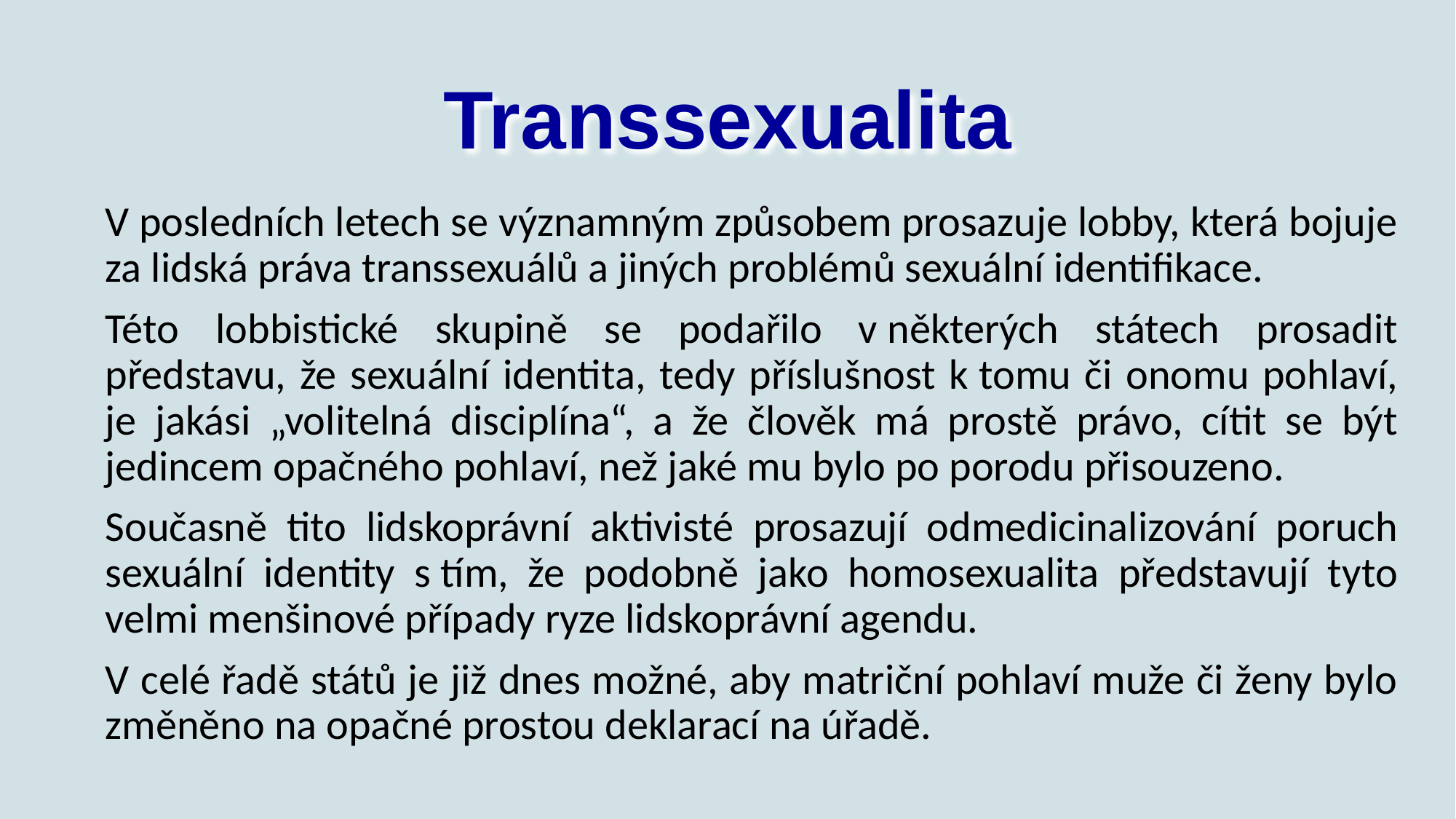

# Transsexualita
V posledních letech se významným způsobem prosazuje lobby, která bojuje za lidská práva transsexuálů a jiných problémů sexuální identifikace.
Této lobbistické skupině se podařilo v některých státech prosadit představu, že sexuální identita, tedy příslušnost k tomu či onomu pohlaví, je jakási „volitelná disciplína“, a že člověk má prostě právo, cítit se být jedincem opačného pohlaví, než jaké mu bylo po porodu přisouzeno.
Současně tito lidskoprávní aktivisté prosazují odmedicinalizování poruch sexuální identity s tím, že podobně jako homosexualita představují tyto velmi menšinové případy ryze lidskoprávní agendu.
V celé řadě států je již dnes možné, aby matriční pohlaví muže či ženy bylo změněno na opačné prostou deklarací na úřadě.